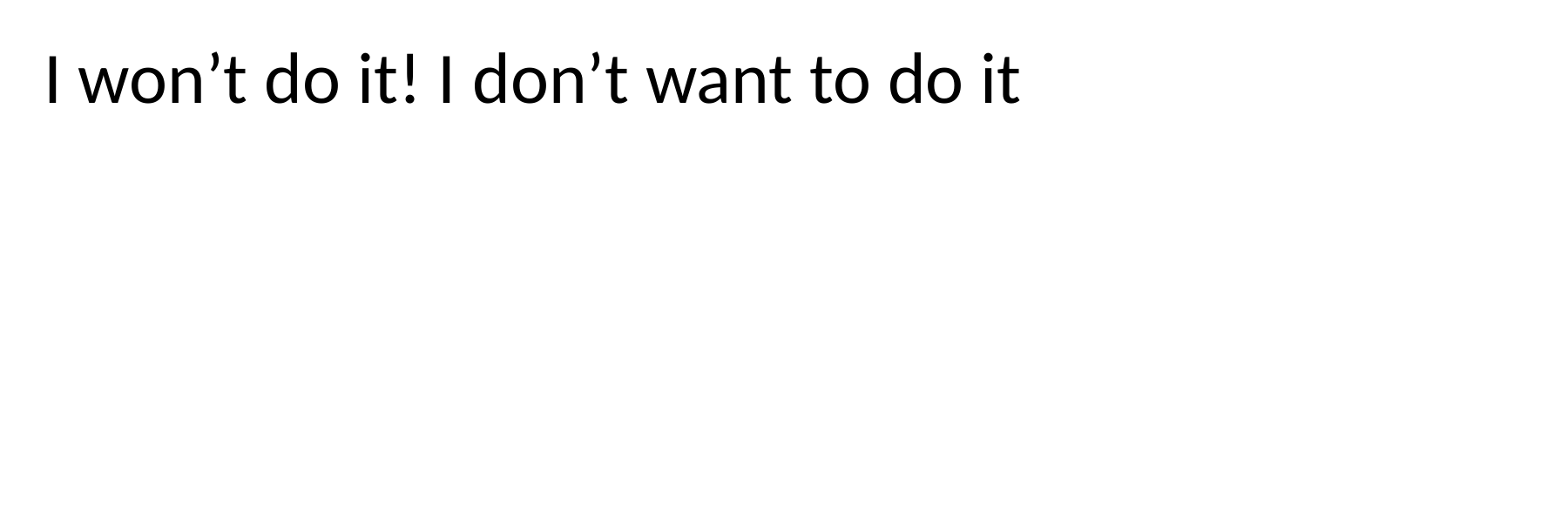

I won’t do it! I don’t want to do it